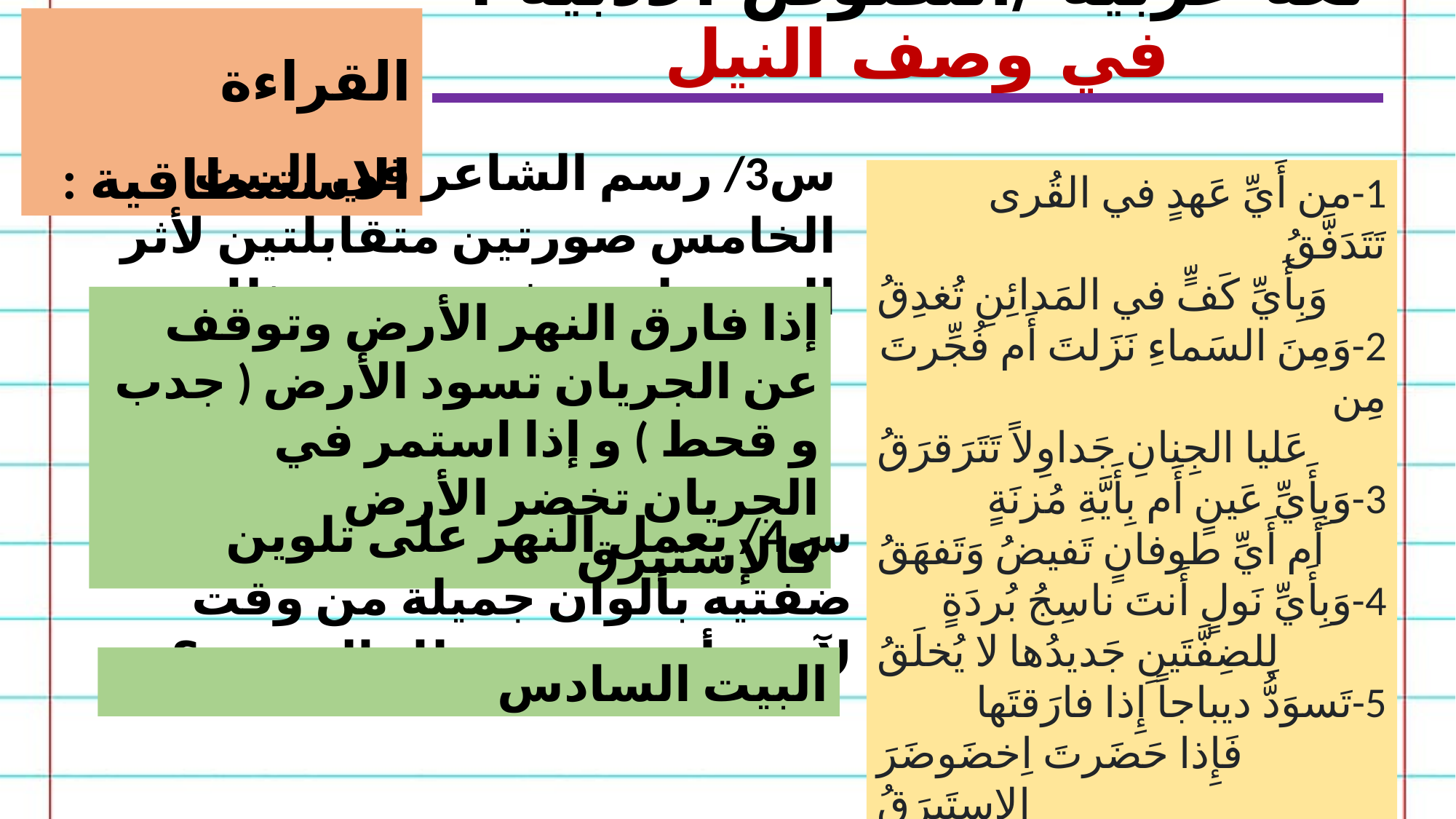

القراءة الاستنطاقية :
لغة عربية /النصوص الأدبية : في وصف النيل
س3/ رسم الشاعر في البيت الخامس صورتين متقابلتين لأثر النهر على ضفتيه . وضح ذلك .
1-من أَيِّ عَهدٍ في القُرى تَتَدَفَّقُ
وَبِأَيِّ كَفٍّ في المَدائِنِ تُغدِقُ
2-وَمِنَ السَماءِ نَزَلتَ أَم فُجِّرتَ مِن
عَليا الجِنانِ جَداوِلاً تَتَرَقرَقُ
3-وَبِأَيِّ عَينٍ أَم بِأَيَّةِ مُزنَةٍ
أَم أَيِّ طوفانٍ تَفيضُ وَتَفهَقُ
4-وَبِأَيِّ نَولٍ أَنتَ ناسِجُ بُردَةٍ
لِلضِفَّتَينِ جَديدُها لا يُخلَقُ
5-تَسوَدُّ ديباجاً إِذا فارَقتَها
فَإِذا حَضَرتَ اِخضَوضَرَ الإِستَبرَقُ
6-في كُلِّ آوِنَةٍ تُبَدِّلُ صِبغَةً
عَجَباً وَأَنتَ الصابِغُ المُتَأَنِّقُ
إذا فارق النهر الأرض وتوقف عن الجريان تسود الأرض ( جدب و قحط ) و إذا استمر في الجريان تخضر الأرض كالإستبرق
س4/ يعمل النهر على تلوين ضفتيه بألوان جميلة من وقت لآخر . أين تجدين ذلك المعنى ؟
البيت السادس